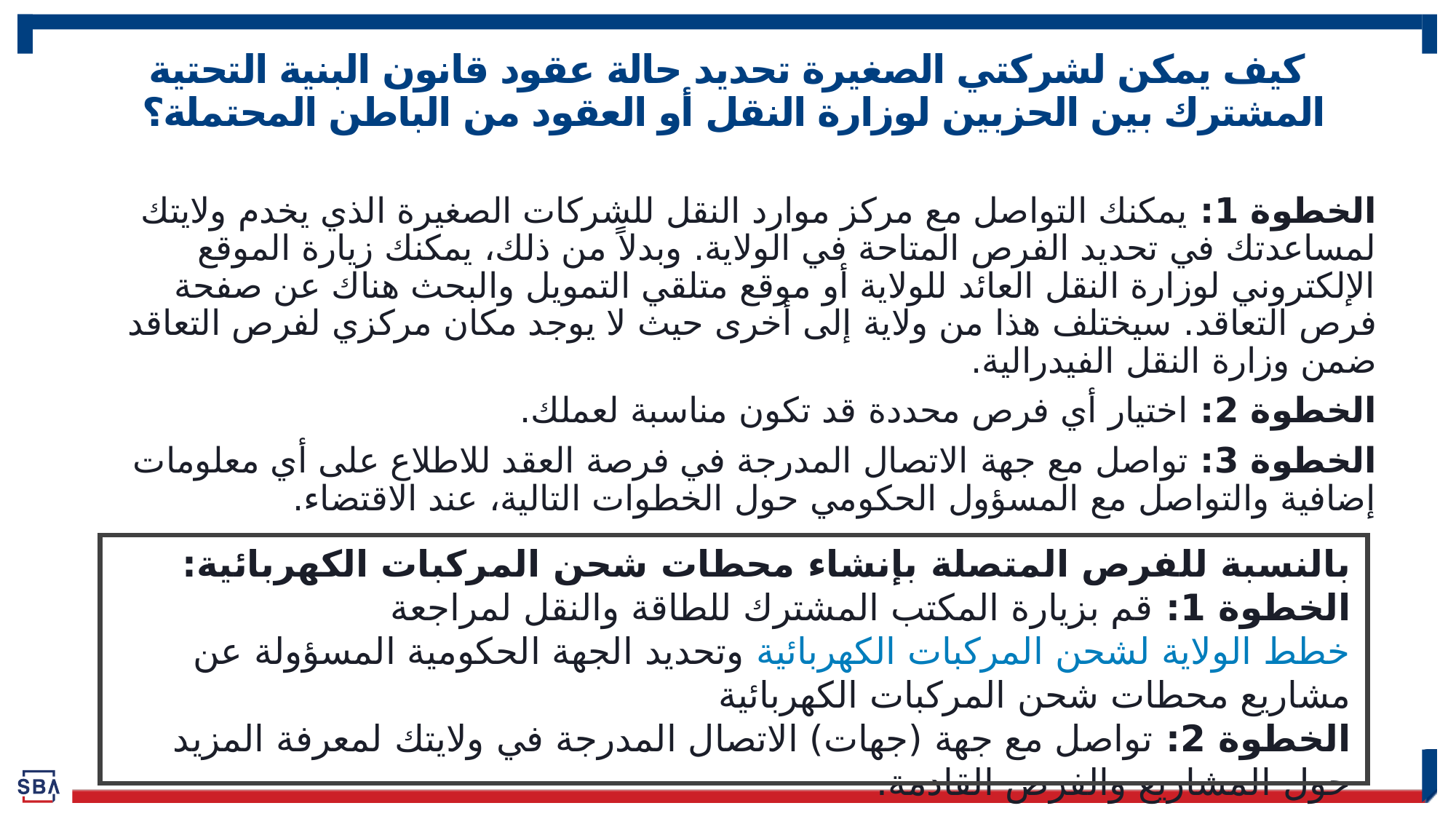

# كيف يمكن لشركتي الصغيرة تحديد حالة عقود قانون البنية التحتية المشترك بين الحزبين لوزارة النقل أو العقود من الباطن المحتملة؟
الخطوة 1: يمكنك التواصل مع مركز موارد النقل للشركات الصغيرة الذي يخدم ولايتك لمساعدتك في تحديد الفرص المتاحة في الولاية. وبدلاً من ذلك، يمكنك زيارة الموقع الإلكتروني لوزارة النقل العائد للولاية أو موقع متلقي التمويل والبحث هناك عن صفحة فرص التعاقد. سيختلف هذا من ولاية إلى أخرى حيث لا يوجد مكان مركزي لفرص التعاقد ضمن وزارة النقل الفيدرالية.
الخطوة 2: اختيار أي فرص محددة قد تكون مناسبة لعملك.
الخطوة 3: تواصل مع جهة الاتصال المدرجة في فرصة العقد للاطلاع على أي معلومات إضافية والتواصل مع المسؤول الحكومي حول الخطوات التالية، عند الاقتضاء.

بالنسبة للفرص المتصلة بإنشاء محطات شحن المركبات الكهربائية:
الخطوة 1: قم بزيارة المكتب المشترك للطاقة والنقل لمراجعة خطط الولاية لشحن المركبات الكهربائية وتحديد الجهة الحكومية المسؤولة عن مشاريع محطات شحن المركبات الكهربائية
الخطوة 2: تواصل مع جهة (جهات) الاتصال المدرجة في ولايتك لمعرفة المزيد حول المشاريع والفرص القادمة.